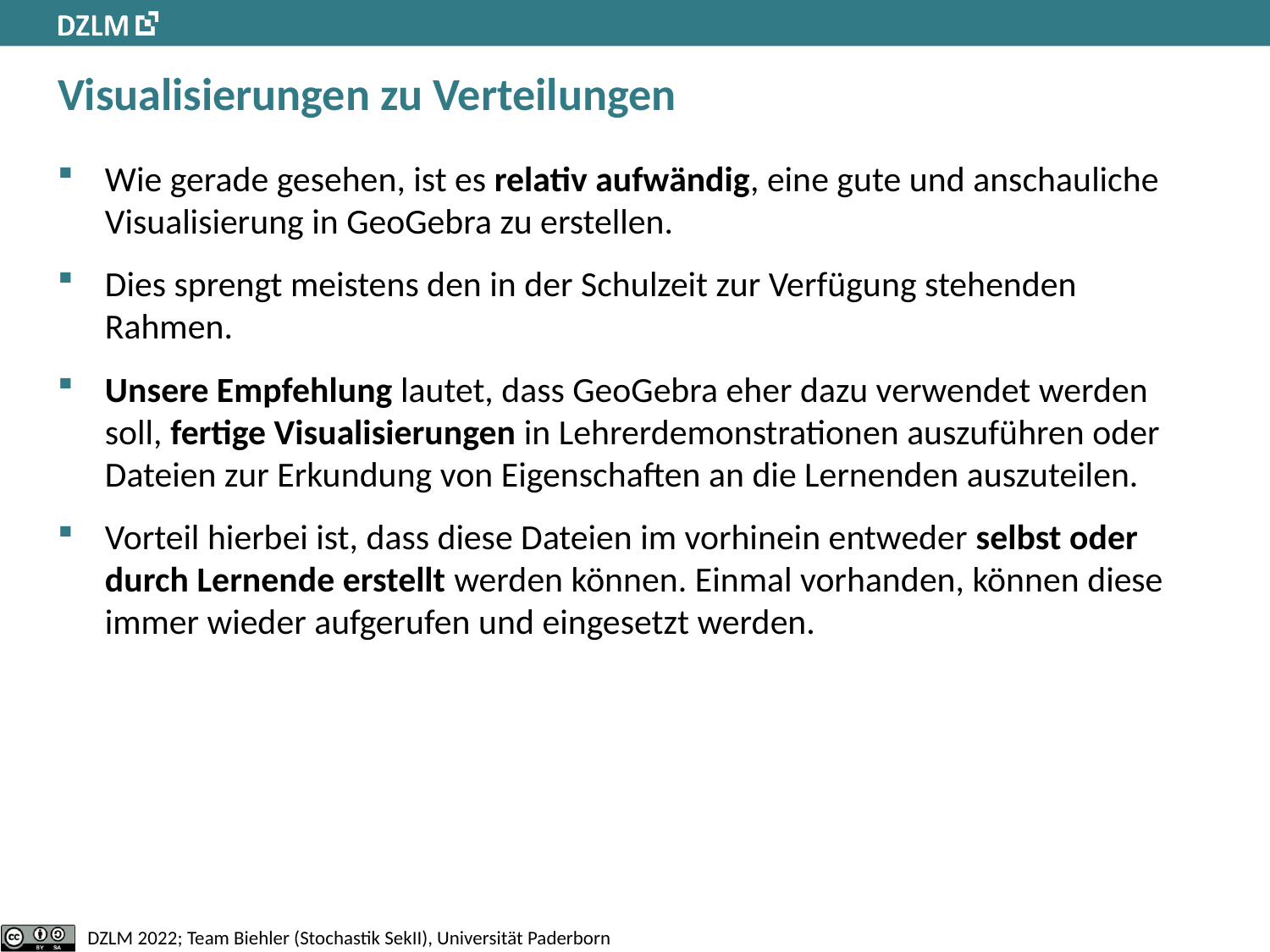

# Visualisierungen zu Verteilungen
Wie gerade gesehen, ist es relativ aufwändig, eine gute und anschauliche Visualisierung in GeoGebra zu erstellen.
Dies sprengt meistens den in der Schulzeit zur Verfügung stehenden Rahmen.
Unsere Empfehlung lautet, dass GeoGebra eher dazu verwendet werden soll, fertige Visualisierungen in Lehrerdemonstrationen auszuführen oder Dateien zur Erkundung von Eigenschaften an die Lernenden auszuteilen.
Vorteil hierbei ist, dass diese Dateien im vorhinein entweder selbst oder durch Lernende erstellt werden können. Einmal vorhanden, können diese immer wieder aufgerufen und eingesetzt werden.